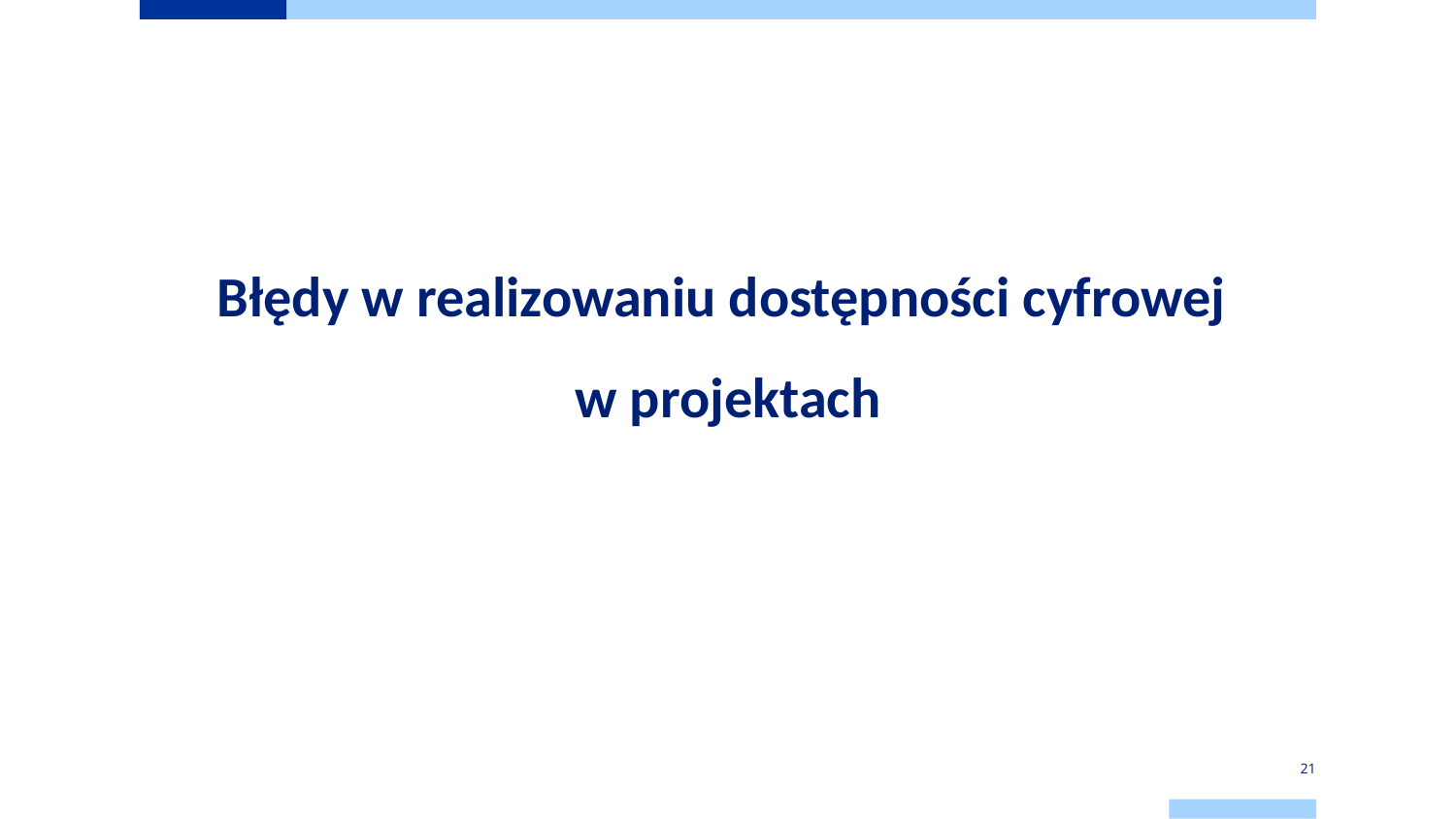

# Błędy w realizowaniu dostępności cyfrowej w projektach
21